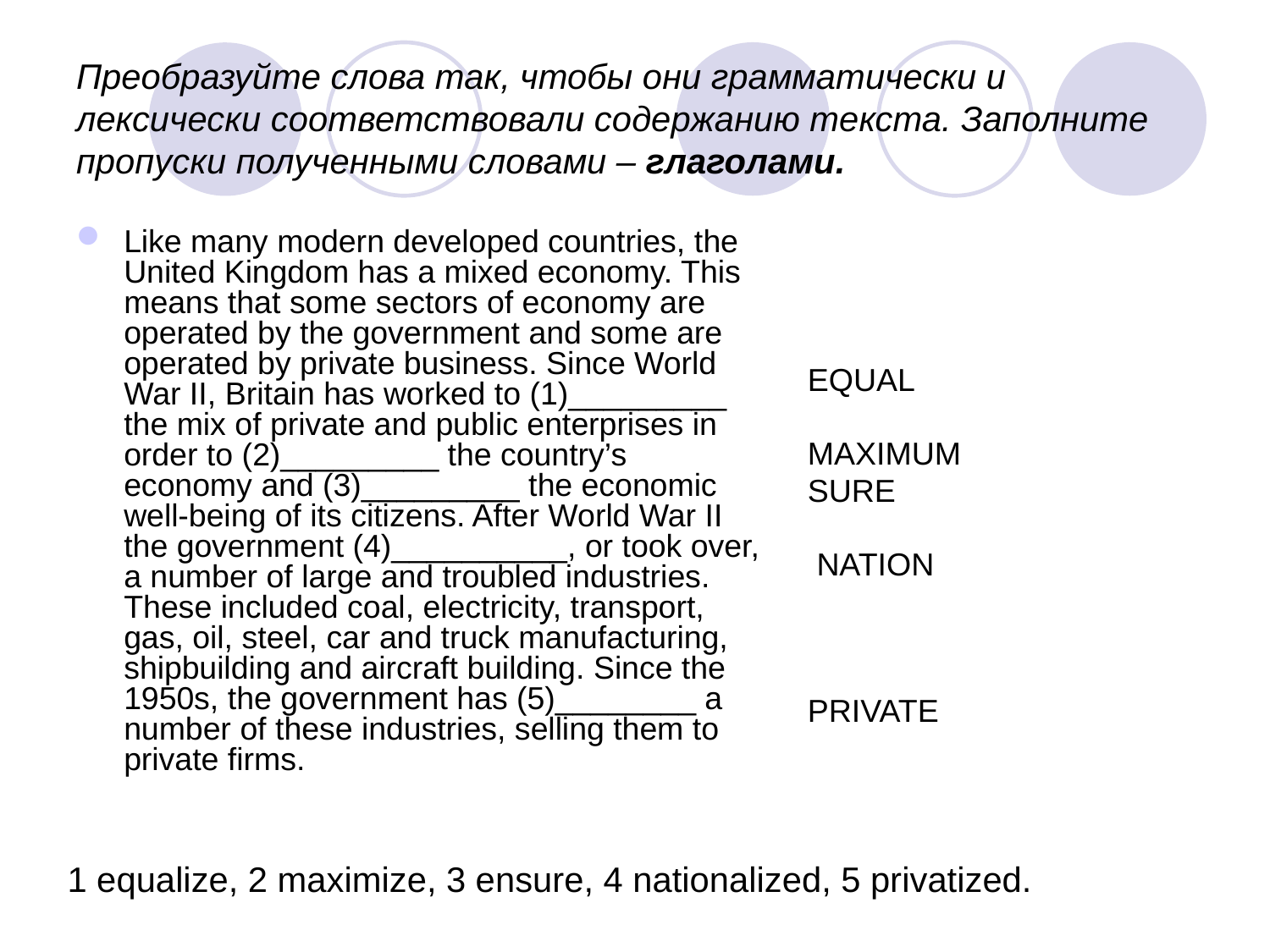

# Преобразуйте слова так, чтобы они грамматически и лексически соответствовали содержанию текста. Заполните пропуски полученными словами – глаголами.

EQUAL

MAXIMUM
SURE

 NATION

PRIVATE
Like many modern developed countries, the United Kingdom has a mixed economy. This means that some sectors of economy are operated by the government and some are operated by private business. Since World War II, Britain has worked to (1)_________ the mix of private and public enterprises in order to (2)_________ the country’s economy and (3)_________ the economic well-being of its citizens. After World War II the government (4)__________, or took over, a number of large and troubled industries. These included coal, electricity, transport, gas, oil, steel, car and truck manufacturing, shipbuilding and aircraft building. Since the 1950s, the government has (5)________ a number of these industries, selling them to private firms.
1 equalize, 2 maximize, 3 ensure, 4 nationalized, 5 privatized.